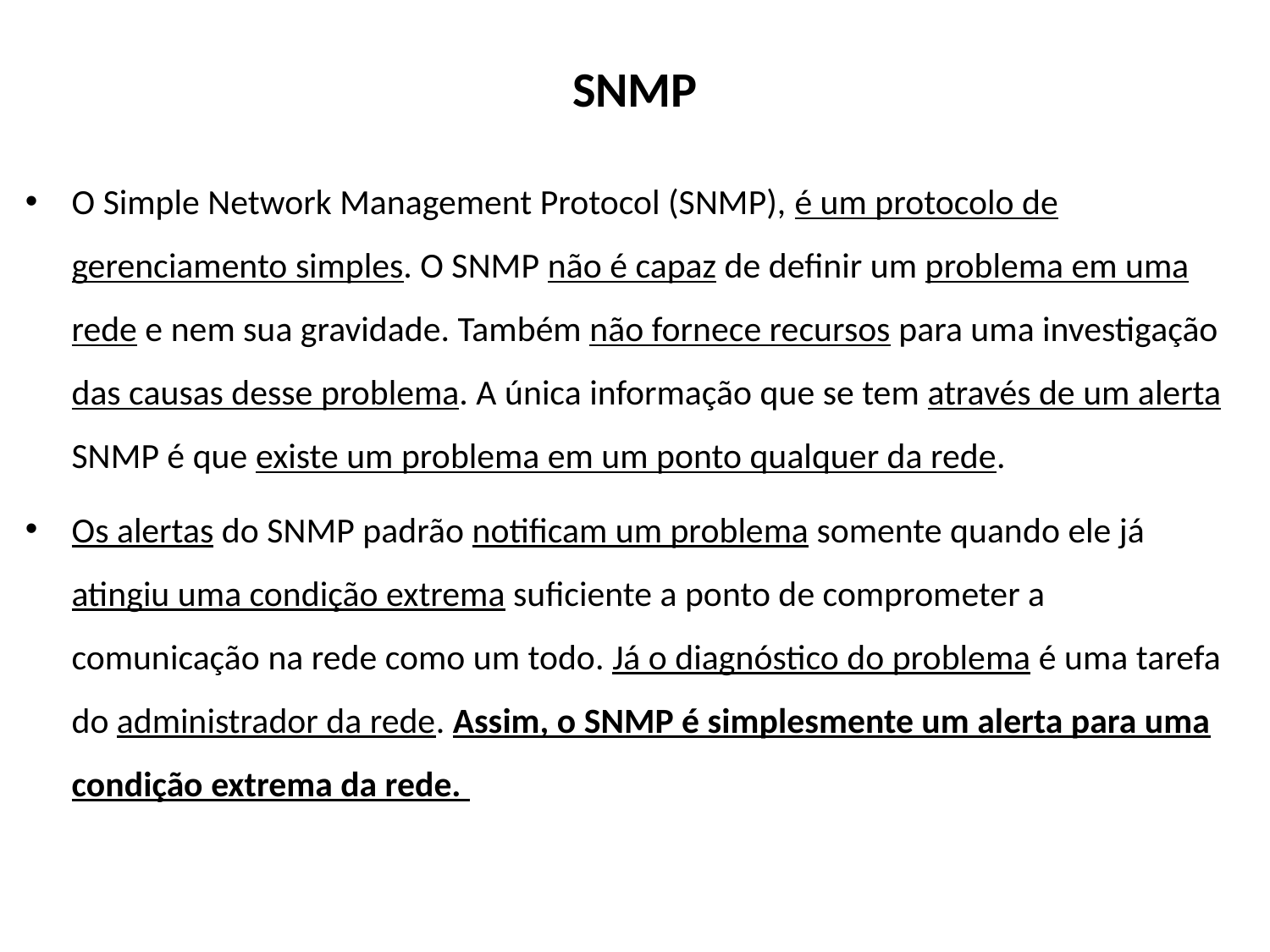

SNMP
O Simple Network Management Protocol (SNMP), é um protocolo de gerenciamento simples. O SNMP não é capaz de definir um problema em uma rede e nem sua gravidade. Também não fornece recursos para uma investigação das causas desse problema. A única informação que se tem através de um alerta SNMP é que existe um problema em um ponto qualquer da rede.
Os alertas do SNMP padrão notificam um problema somente quando ele já atingiu uma condição extrema suficiente a ponto de comprometer a comunicação na rede como um todo. Já o diagnóstico do problema é uma tarefa do administrador da rede. Assim, o SNMP é simplesmente um alerta para uma condição extrema da rede.